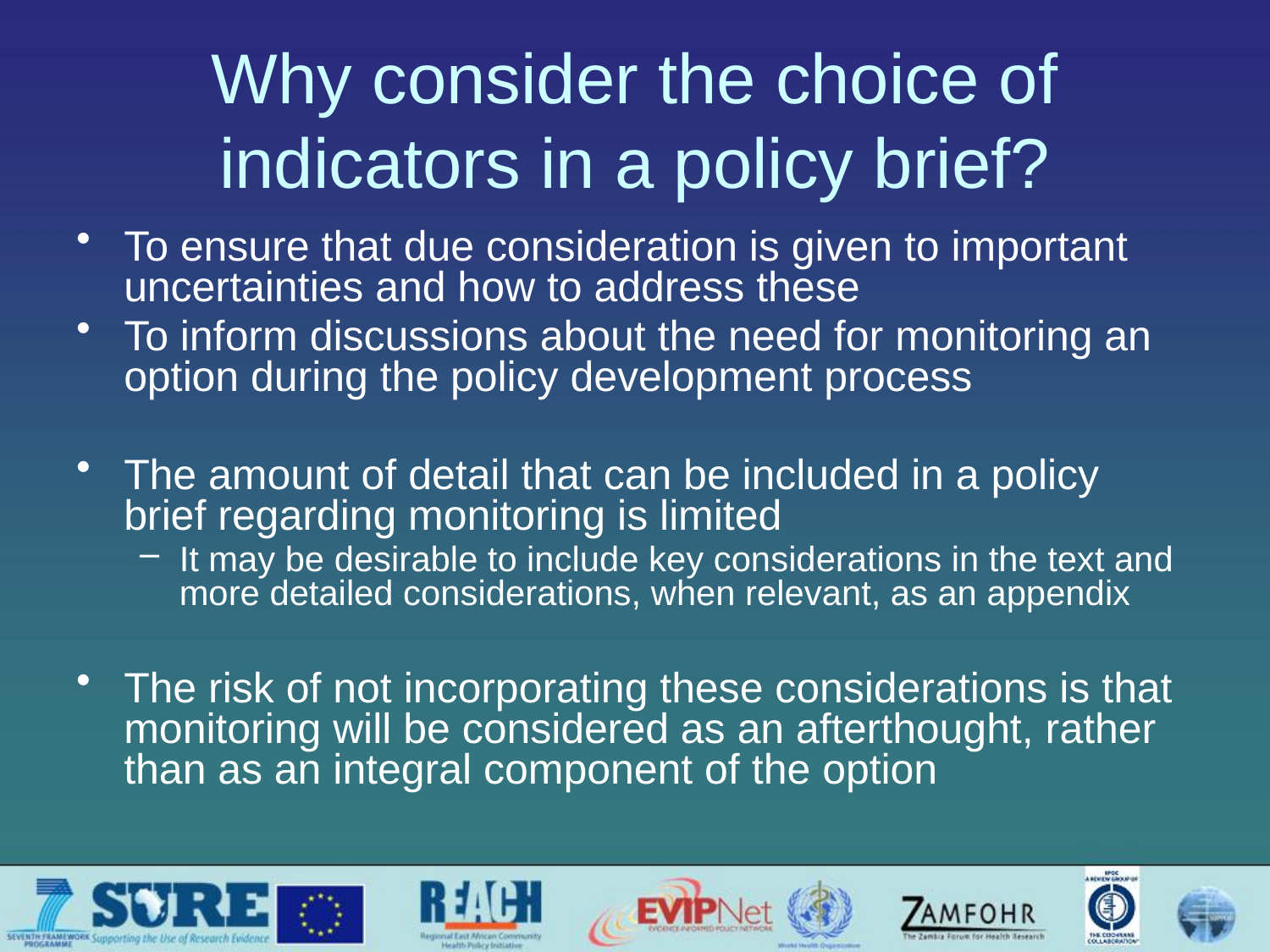

# Why consider the choice of indicators in a policy brief?
To ensure that due consideration is given to important uncertainties and how to address these
To inform discussions about the need for monitoring an option during the policy development process

The amount of detail that can be included in a policy brief regarding monitoring is limited
It may be desirable to include key considerations in the text and more detailed considerations, when relevant, as an appendix

The risk of not incorporating these considerations is that monitoring will be considered as an afterthought, rather than as an integral component of the option